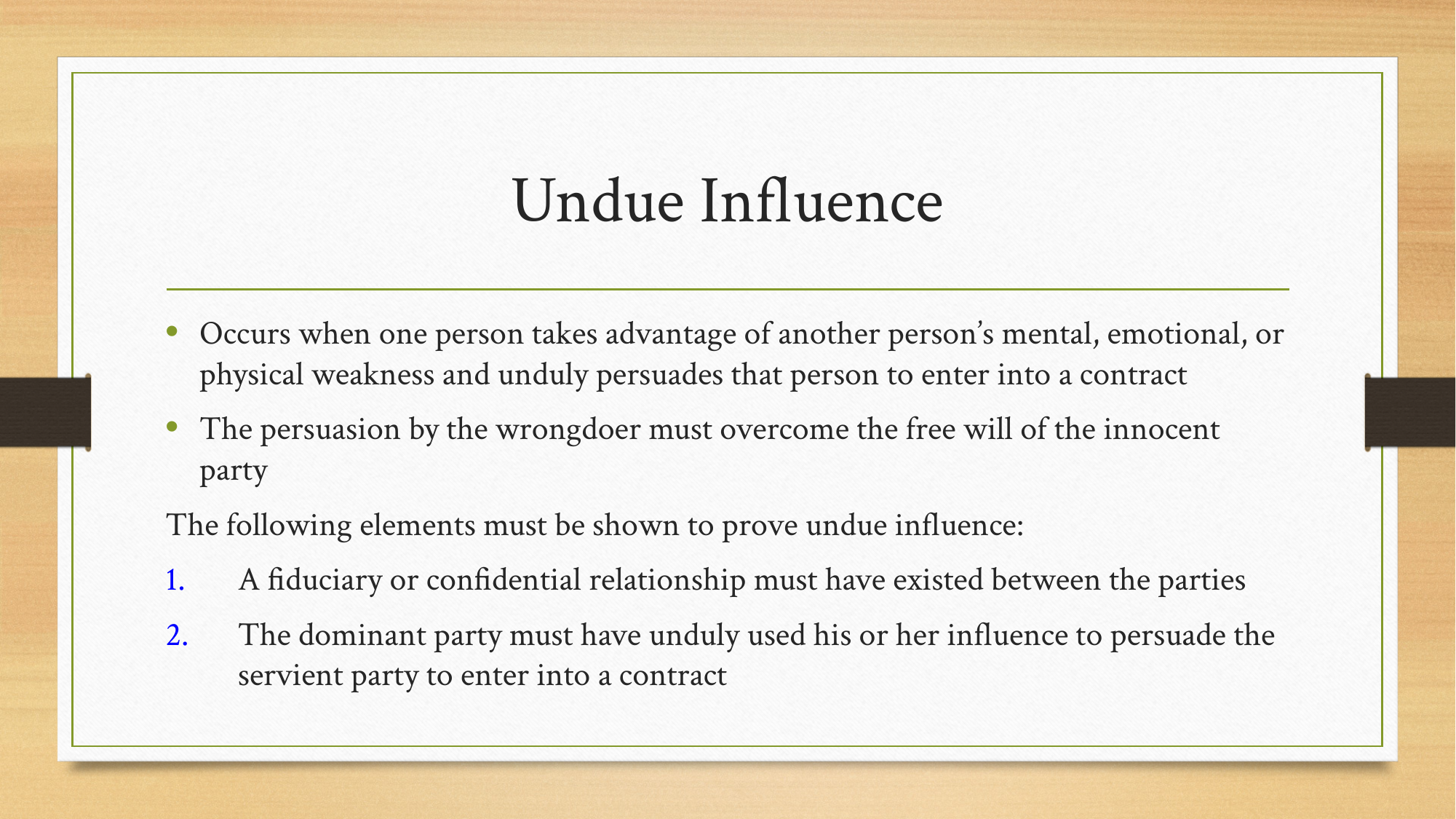

# Undue Influence
Occurs when one person takes advantage of another person’s mental, emotional, or physical weakness and unduly persuades that person to enter into a contract
The persuasion by the wrongdoer must overcome the free will of the innocent party
The following elements must be shown to prove undue influence:
A fiduciary or confidential relationship must have existed between the parties
The dominant party must have unduly used his or her influence to persuade the servient party to enter into a contract